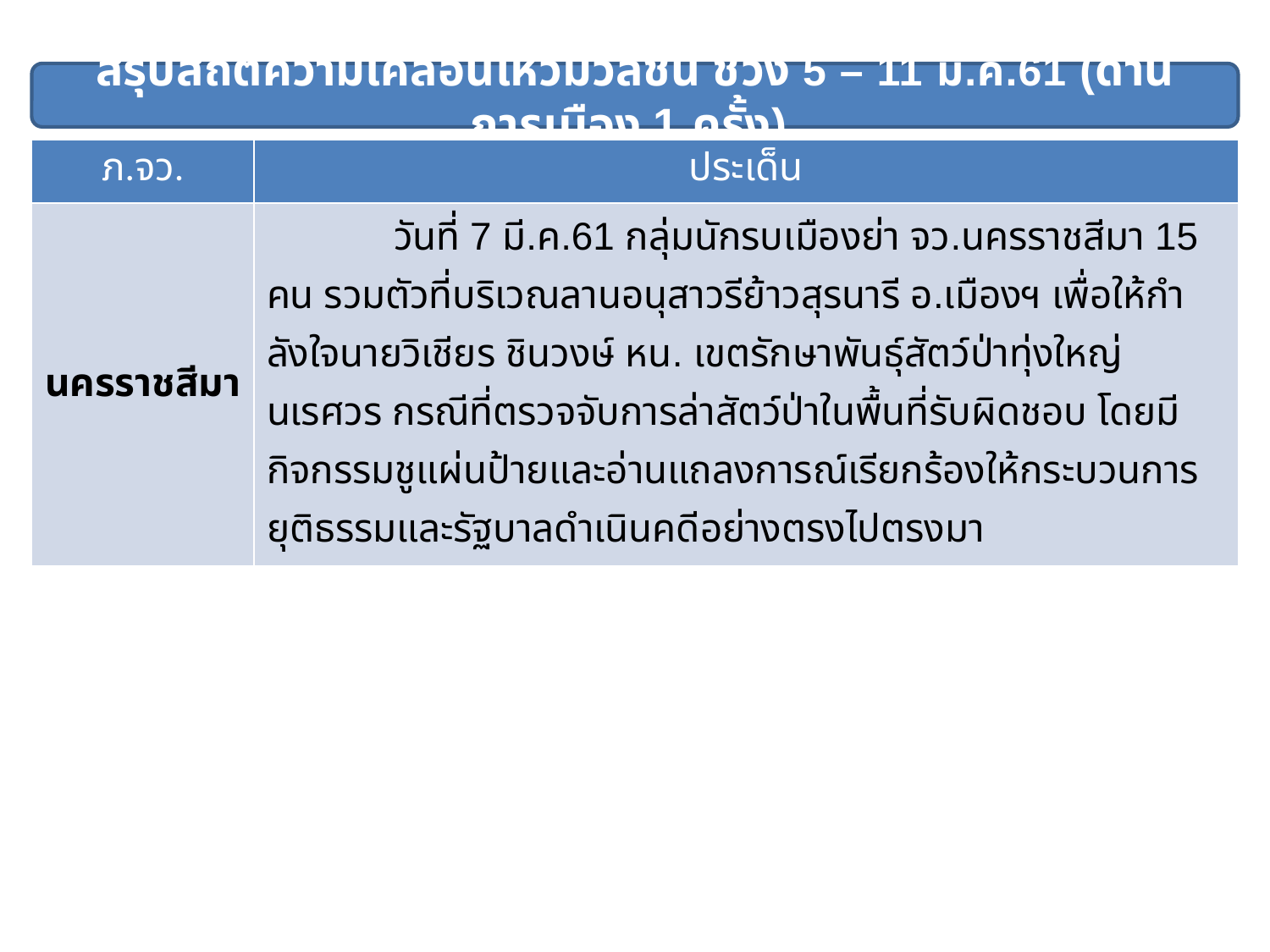

สรุปสถิติความเคลื่อนไหวมวลชน ช่วง 5 – 11 มี.ค.61 (ด้านการเมือง 1 ครั้ง)
| ภ.จว. | ประเด็น |
| --- | --- |
| นครราชสีมา | วันที่ 7 มี.ค.61 กลุ่มนักรบเมืองย่า จว.นครราชสีมา 15 คน รวมตัวที่บริเวณลานอนุสาวรีย้าวสุรนารี อ.เมืองฯ เพื่อให้กําลังใจนายวิเชียร ชินวงษ์ หน. เขตรักษาพันธุ์สัตว์ป่าทุ่งใหญ่นเรศวร กรณีที่ตรวจจับการล่าสัตว์ป่าในพื้นที่รับผิดชอบ โดยมีกิจกรรมชูแผ่นป้ายและอ่านแถลงการณ์เรียกร้องให้กระบวนการยุติธรรมและรัฐบาลดําเนินคดีอย่างตรงไปตรงมา |